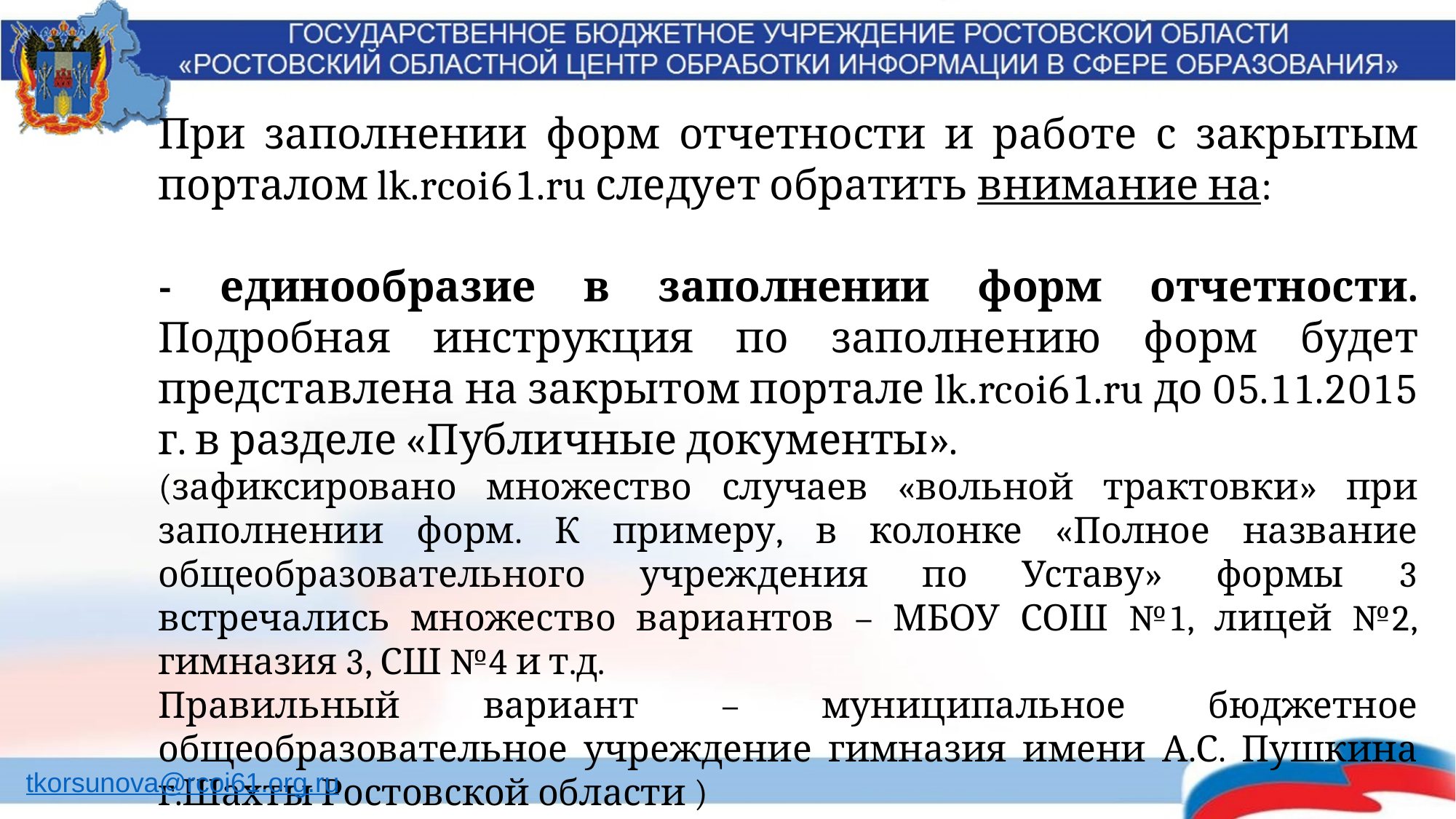

При заполнении форм отчетности и работе с закрытым порталом lk.rcoi61.ru следует обратить внимание на:

- единообразие в заполнении форм отчетности. Подробная инструкция по заполнению форм будет представлена на закрытом портале lk.rcoi61.ru до 05.11.2015 г. в разделе «Публичные документы».
(зафиксировано множество случаев «вольной трактовки» при заполнении форм. К примеру, в колонке «Полное название общеобразовательного учреждения по Уставу» формы 3 встречались множество вариантов – МБОУ СОШ №1, лицей №2, гимназия 3, СШ №4 и т.д.
Правильный вариант – муниципальное бюджетное общеобразовательное учреждение гимназия имени А.С. Пушкина г.Шахты Ростовской области )
tkorsunova@rcoi61.org.ru